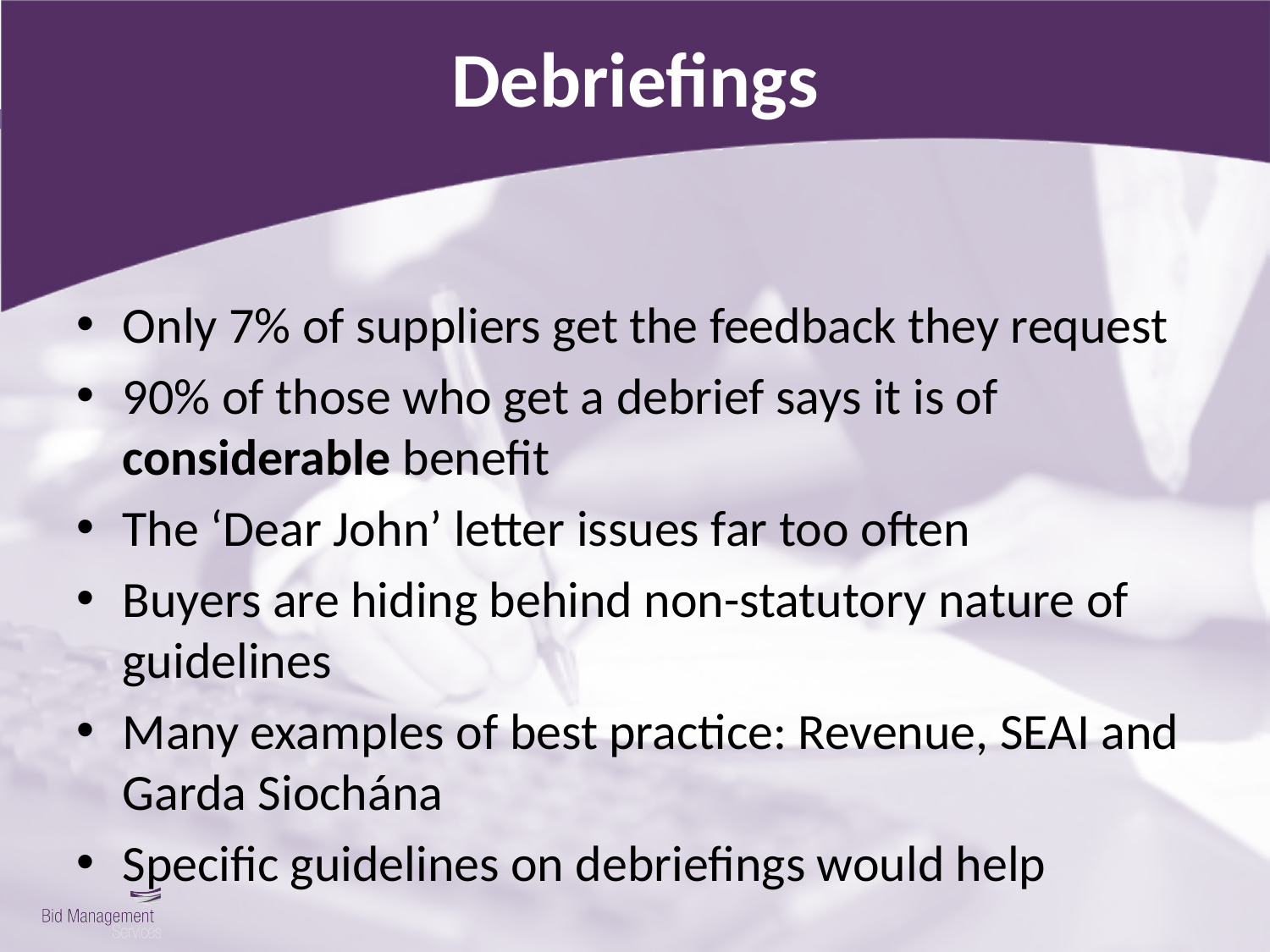

# Debriefings
Only 7% of suppliers get the feedback they request
90% of those who get a debrief says it is of considerable benefit
The ‘Dear John’ letter issues far too often
Buyers are hiding behind non-statutory nature of guidelines
Many examples of best practice: Revenue, SEAI and Garda Siochána
Specific guidelines on debriefings would help